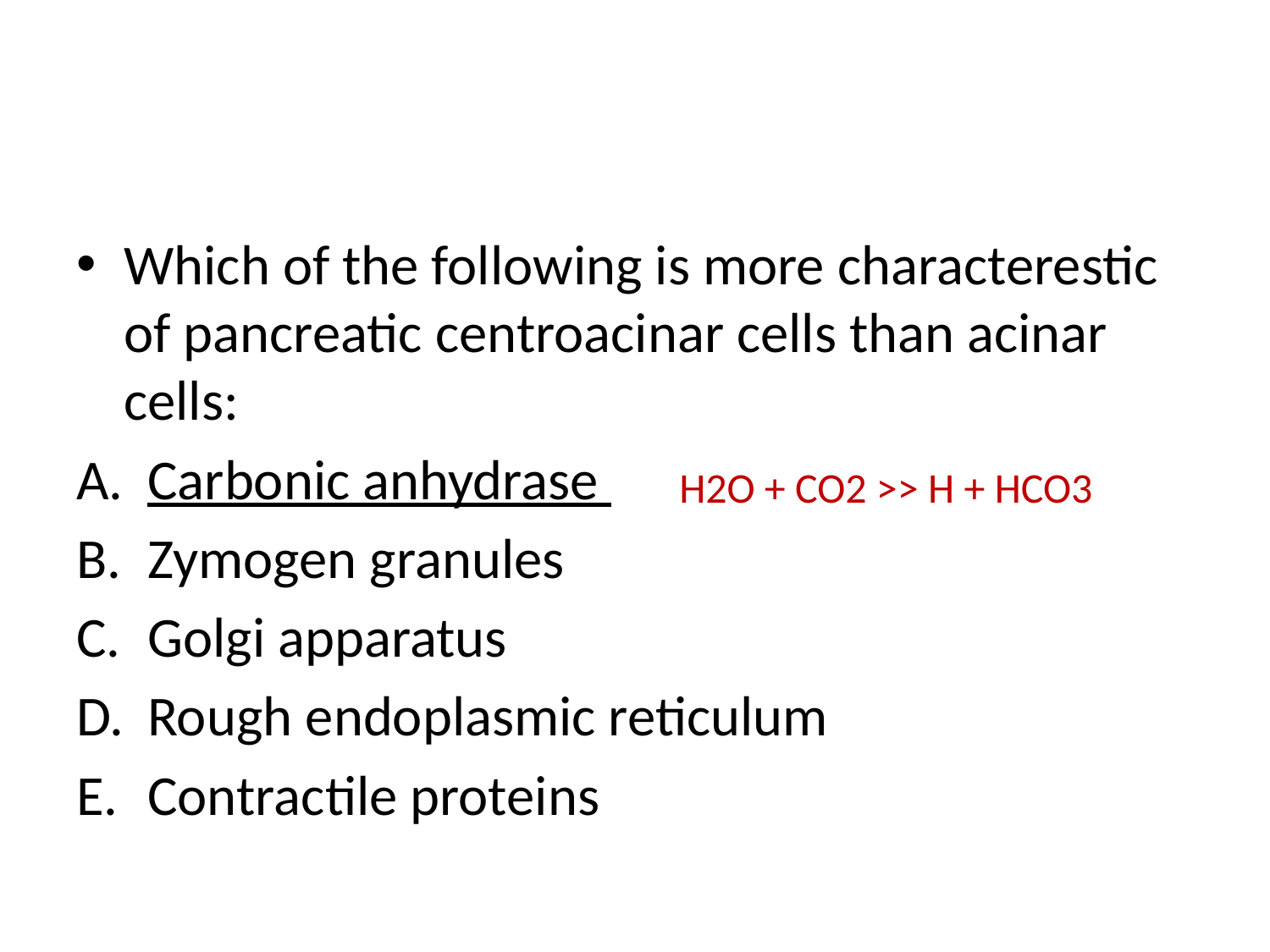

#
Which of the following is more characterestic of pancreatic centroacinar cells than acinar cells:
Carbonic anhydrase
Zymogen granules
Golgi apparatus
Rough endoplasmic reticulum
Contractile proteins
H2O + CO2 >> H + HCO3